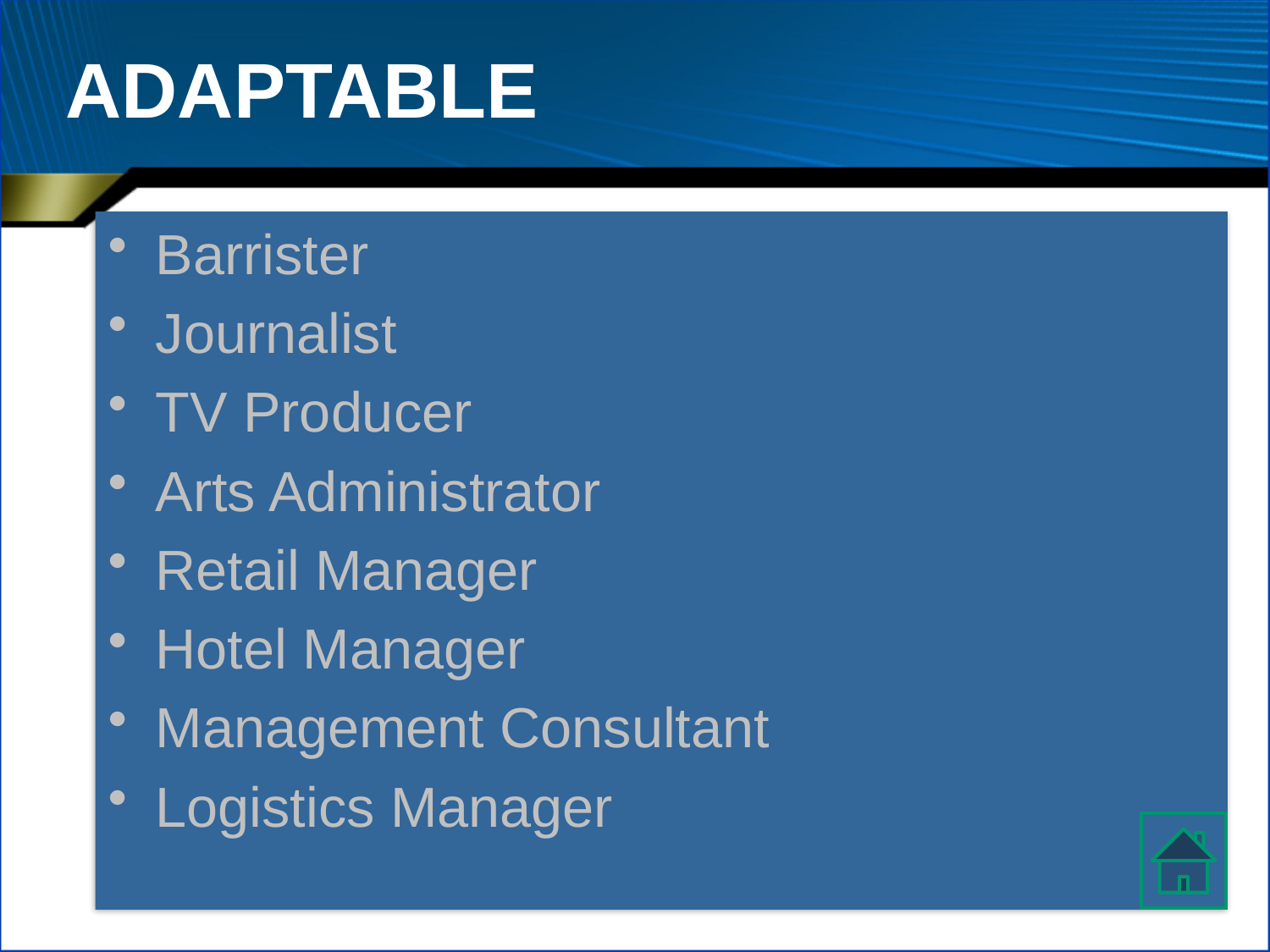

# ADAPTABLE
Barrister
Journalist
TV Producer
Arts Administrator
Retail Manager
Hotel Manager
Management Consultant
Logistics Manager